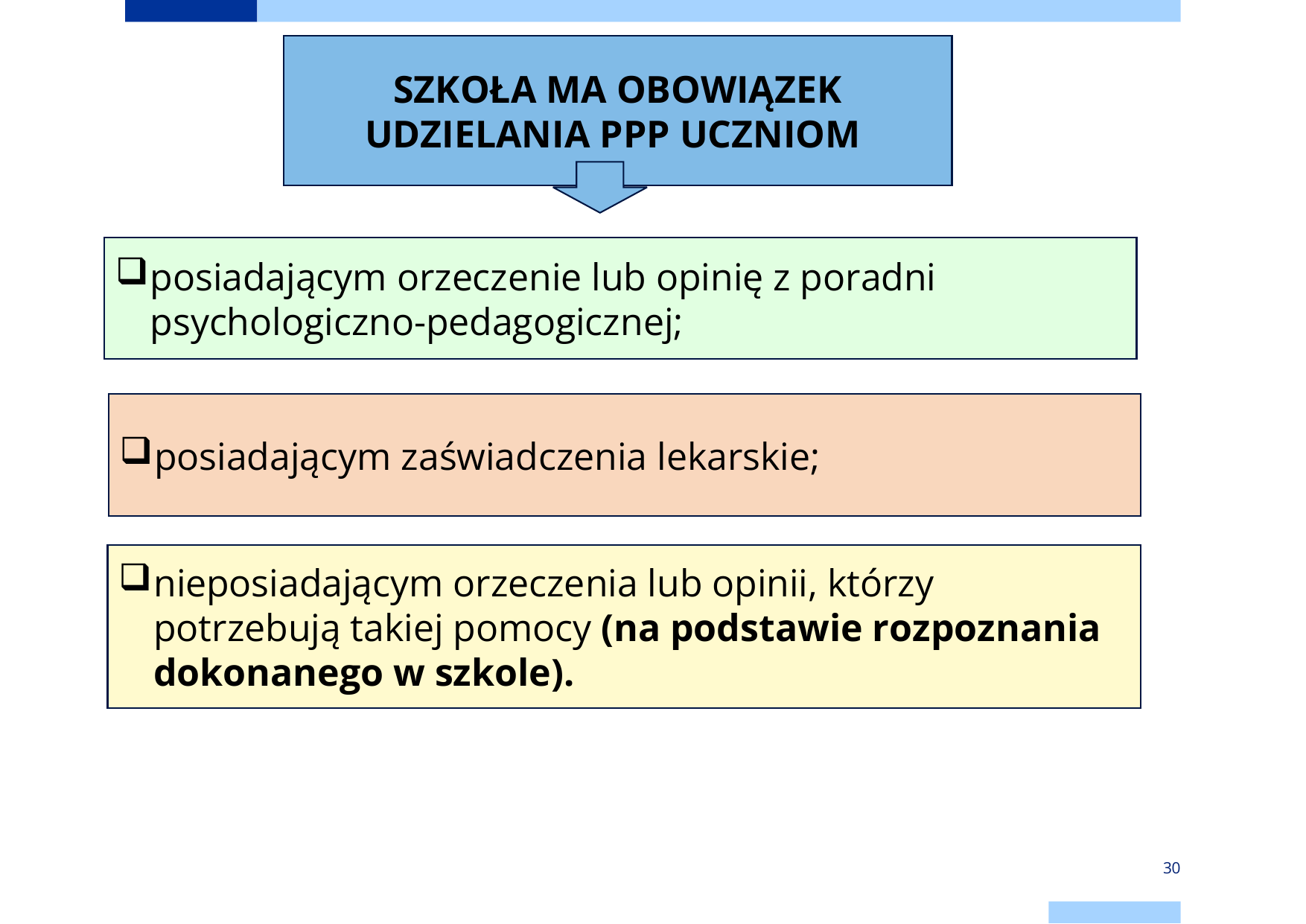

SZKOŁA MA OBOWIĄZEK UDZIELANIA PPP UCZNIOM
# ?

posiadającym orzeczenie lub opinię z poradni psychologiczno-pedagogicznej;

posiadającym zaświadczenia lekarskie;

nieposiadającym orzeczenia lub opinii, którzy potrzebują takiej pomocy (na podstawie rozpoznania dokonanego w szkole).

30